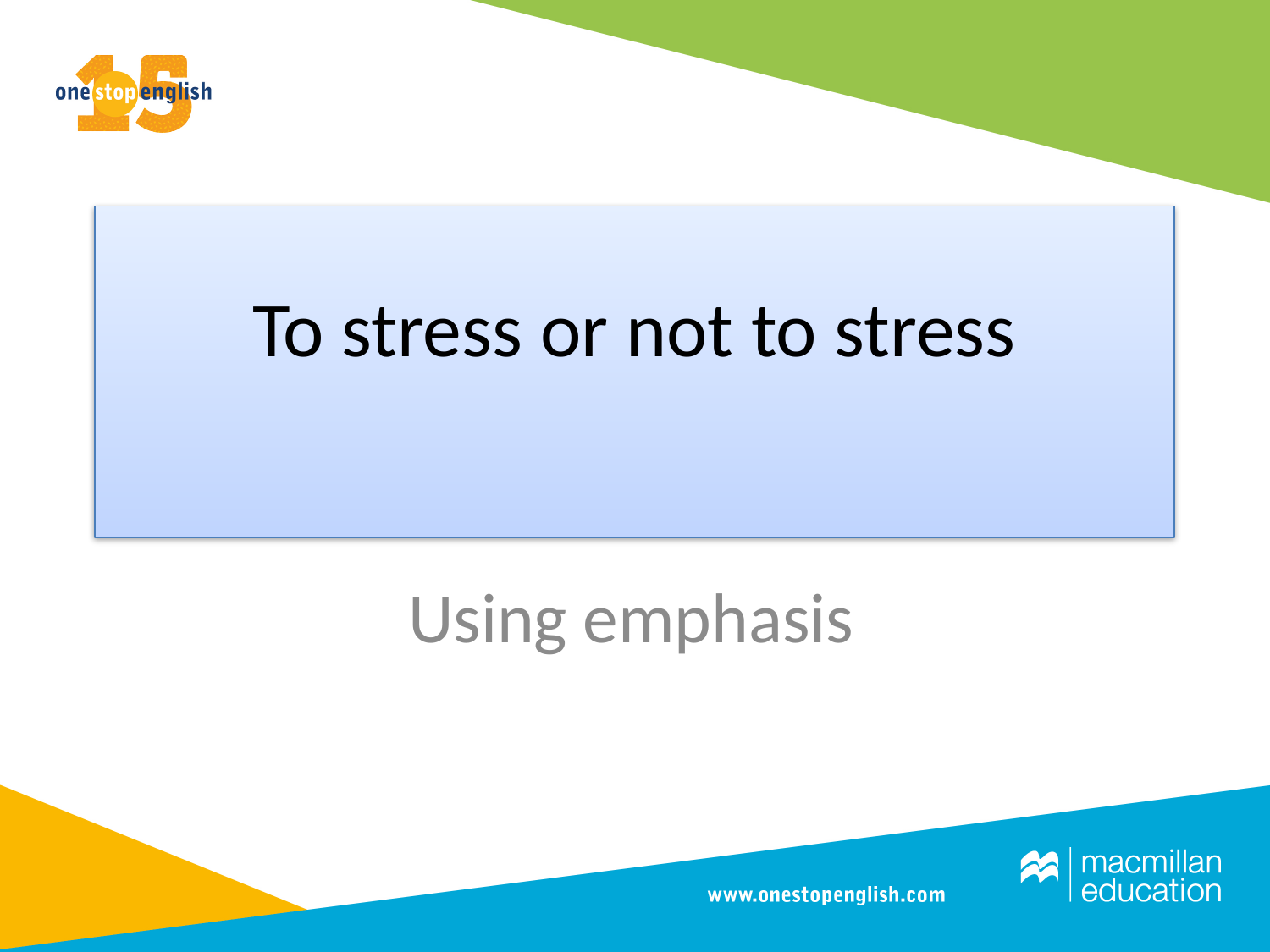

# To stress or not to stress
Using emphasis